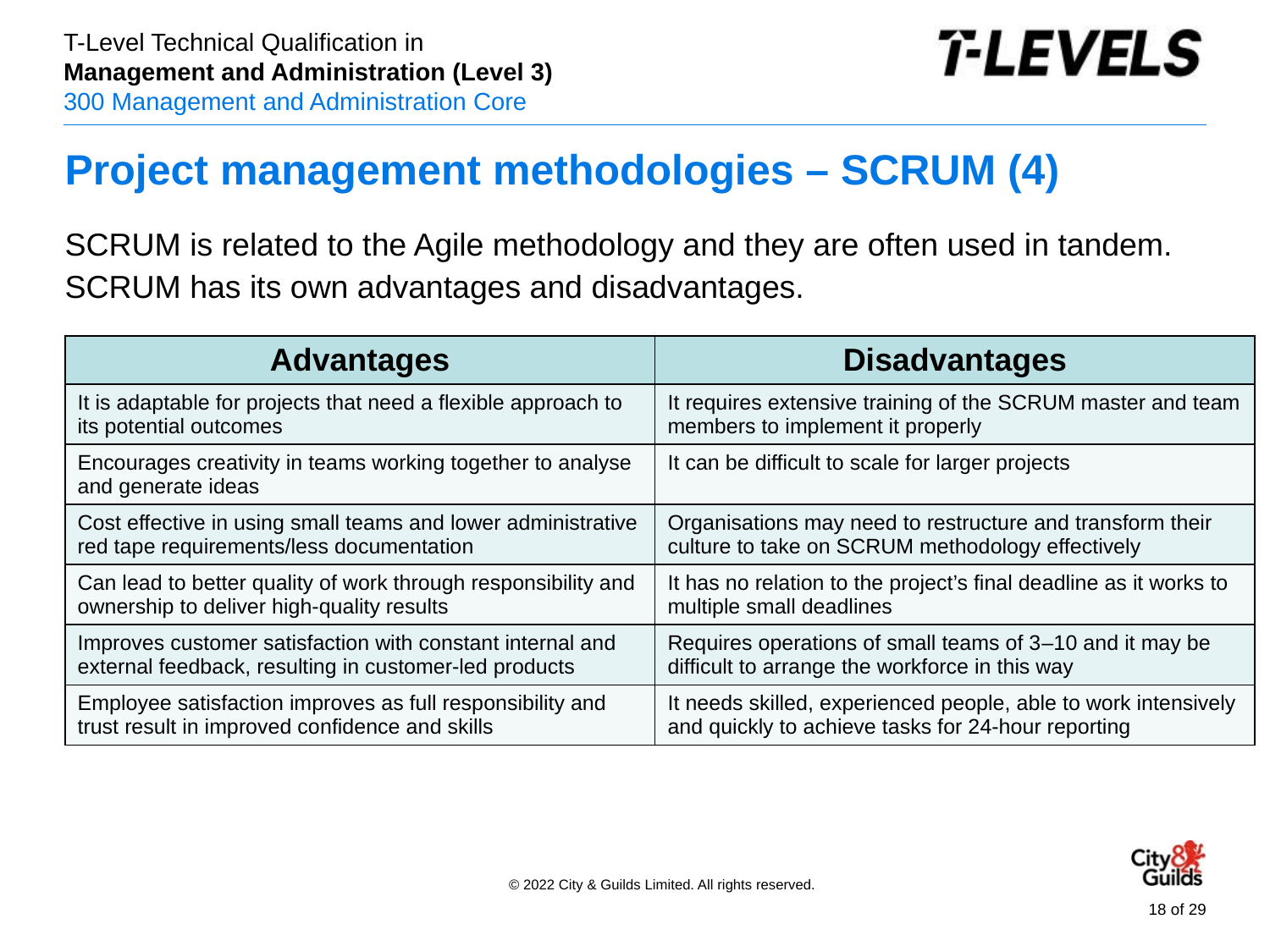

# Project management methodologies – SCRUM (4)
SCRUM is related to the Agile methodology and they are often used in tandem. SCRUM has its own advantages and disadvantages.

| Advantages | Disadvantages |
| --- | --- |
| It is adaptable for projects that need a flexible approach to its potential outcomes | It requires extensive training of the SCRUM master and team members to implement it properly |
| Encourages creativity in teams working together to analyse and generate ideas | It can be difficult to scale for larger projects |
| Cost effective in using small teams and lower administrative red tape requirements/less documentation | Organisations may need to restructure and transform their culture to take on SCRUM methodology effectively |
| Can lead to better quality of work through responsibility and ownership to deliver high-quality results | It has no relation to the project’s final deadline as it works to multiple small deadlines |
| Improves customer satisfaction with constant internal and external feedback, resulting in customer-led products | Requires operations of small teams of 3–10 and it may be difficult to arrange the workforce in this way |
| Employee satisfaction improves as full responsibility and trust result in improved confidence and skills | It needs skilled, experienced people, able to work intensively and quickly to achieve tasks for 24-hour reporting |